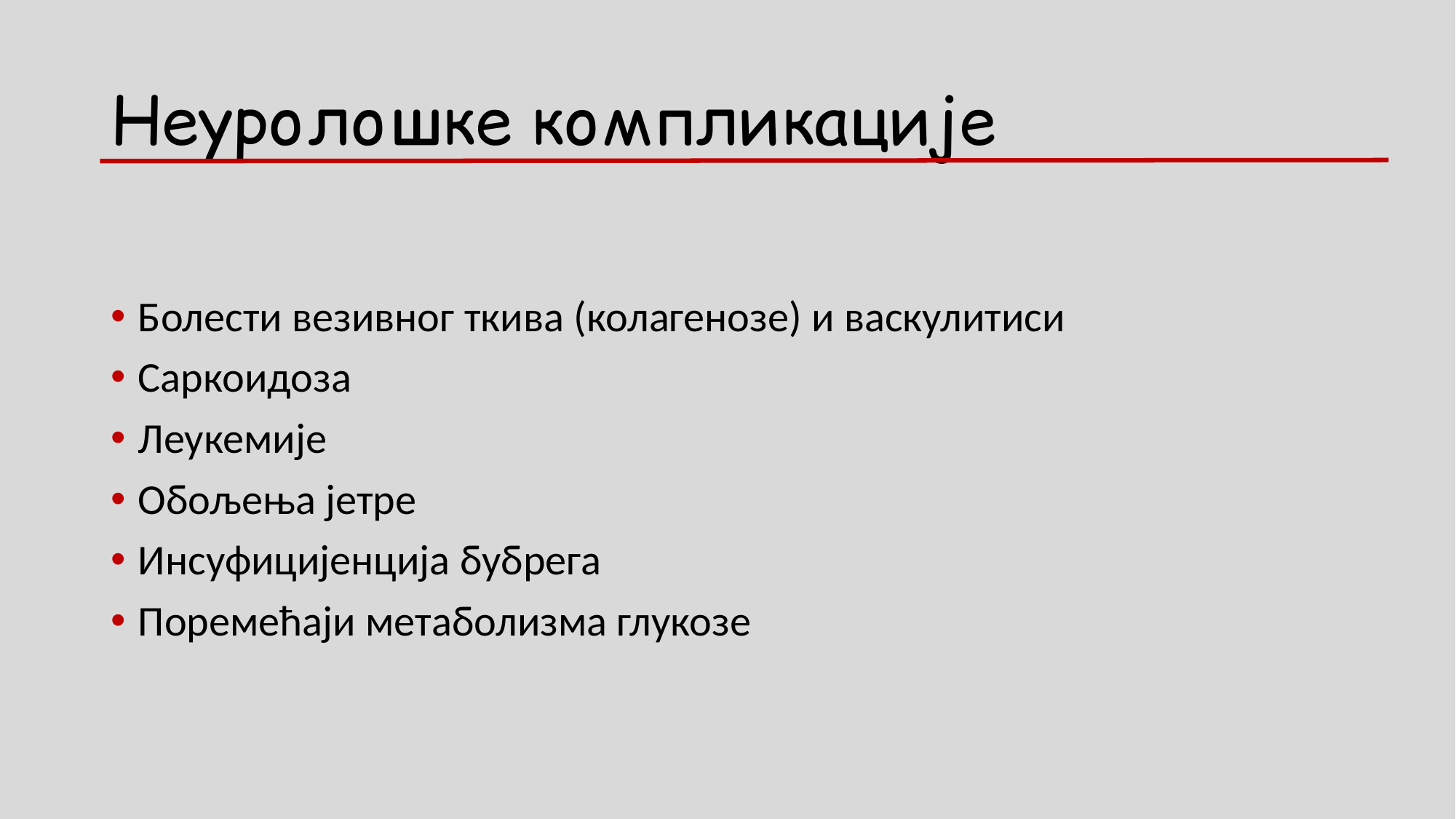

# Неуролошке компликације
Болести везивног ткива (колагенозе) и васкулитиси
Саркоидоза
Леукемије
Обољења јетре
Инсуфицијенција бубрега
Поремећаји метаболизма глукозе